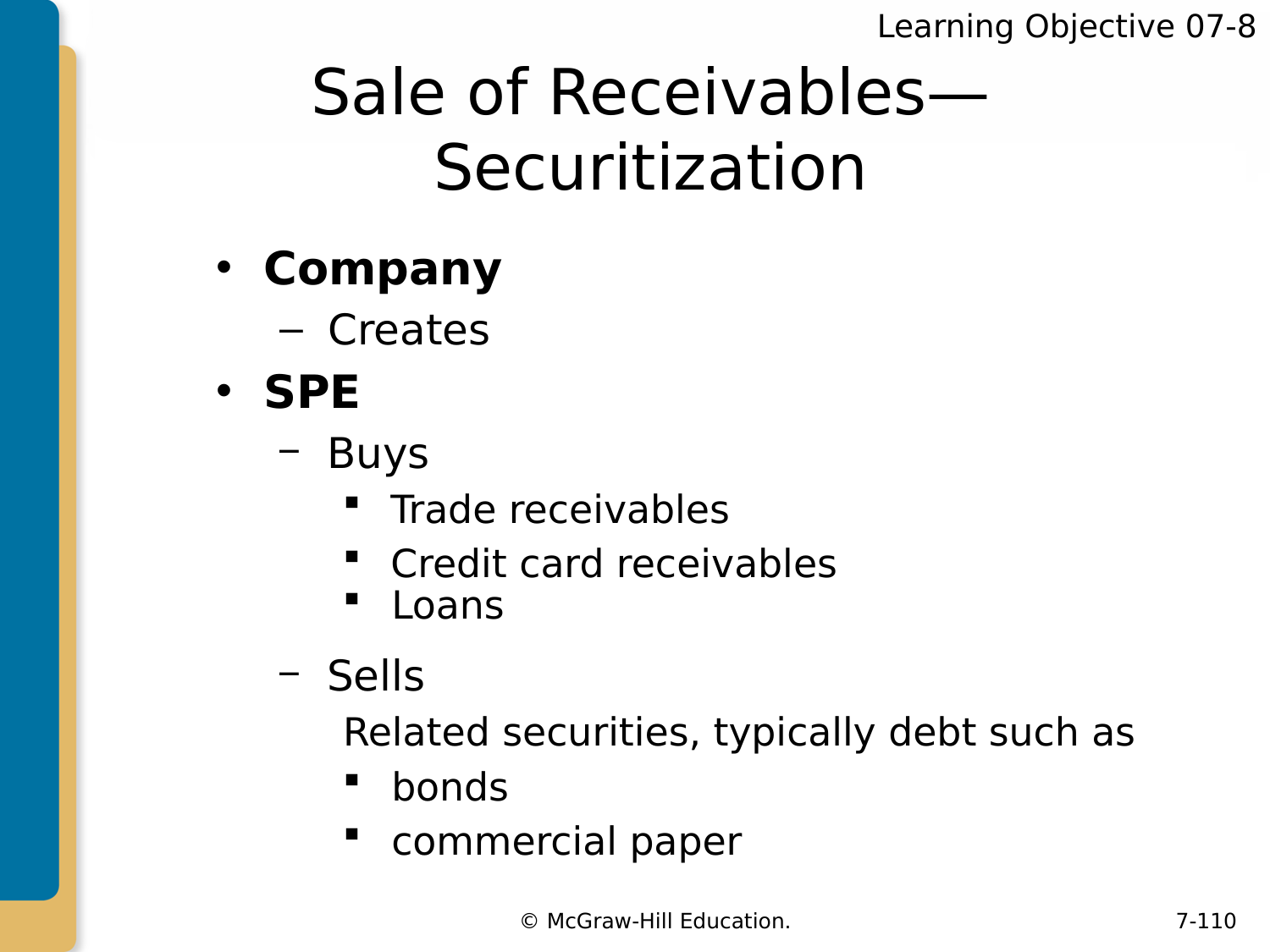

Learning Objective 07-8
# Sale of Receivables—Securitization
Company
Creates
SPE
Buys
Trade receivables
Credit card receivables
Loans
Sells
Related securities, typically debt such as
bonds
commercial paper